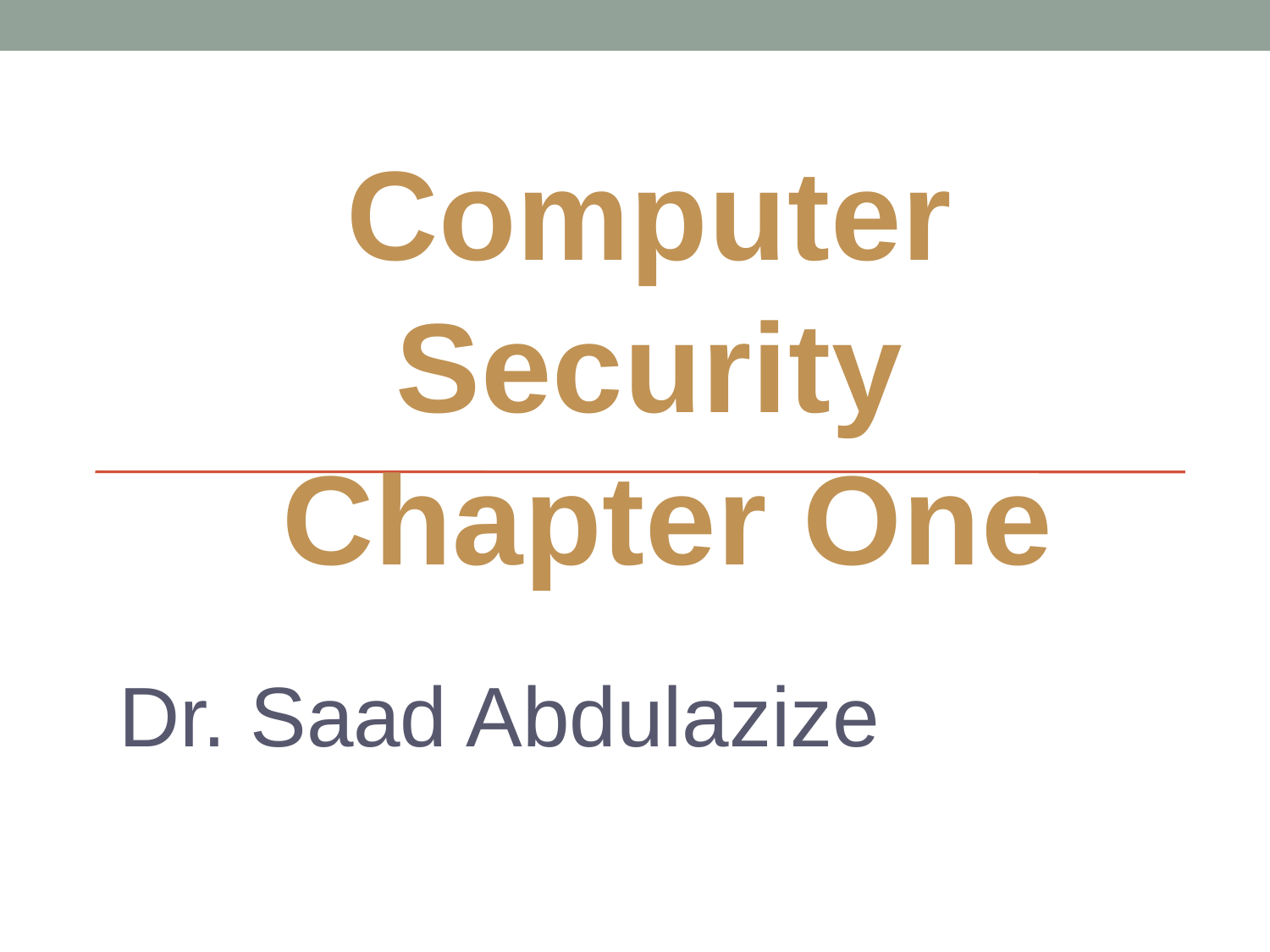

Computer Security
 Chapter One
Dr. Saad Abdulazize